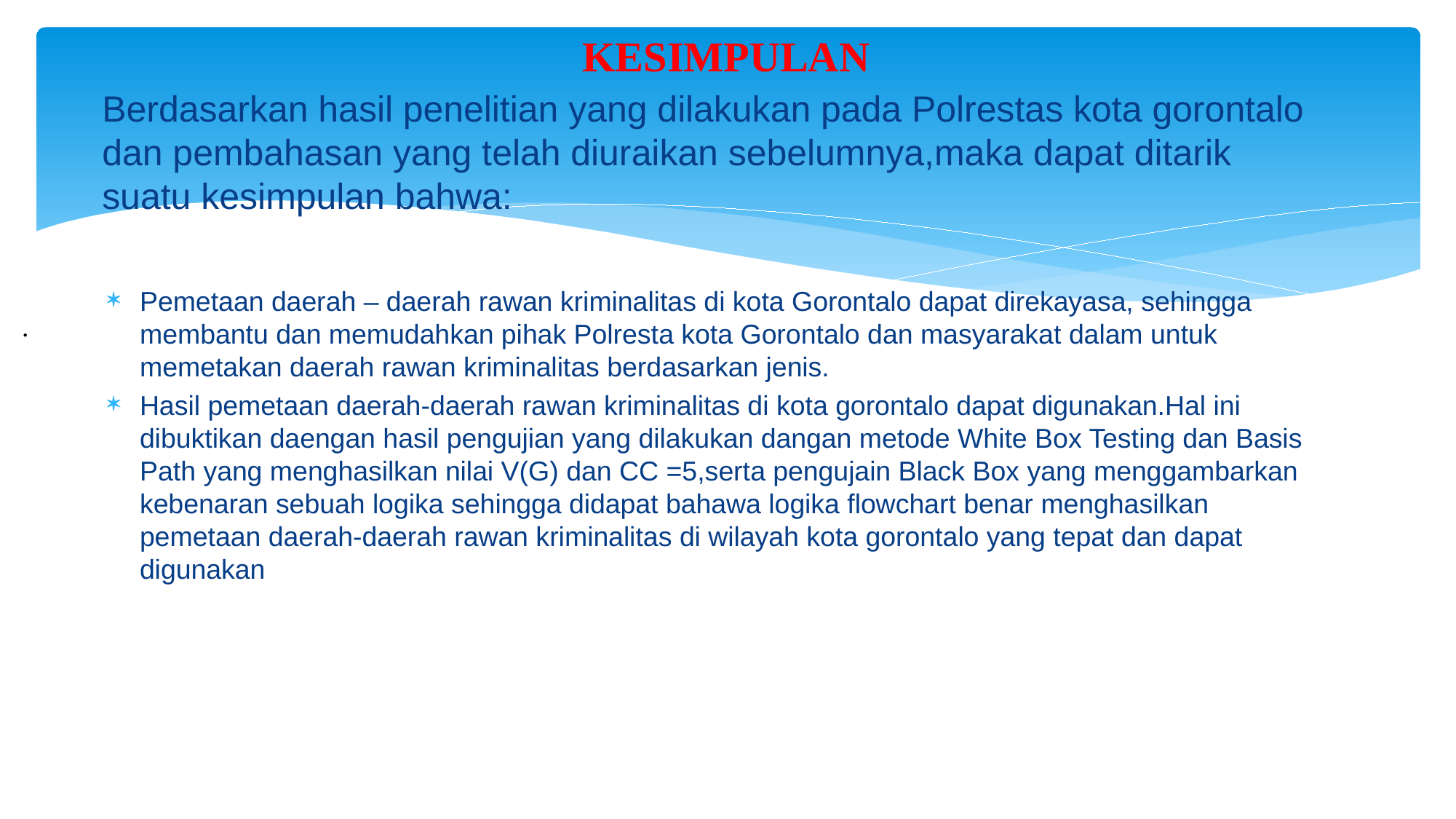

KESIMPULAN

# Berdasarkan hasil penelitian yang dilakukan pada Polrestas kota gorontalo dan pembahasan yang telah diuraikan sebelumnya,maka dapat ditarik suatu kesimpulan bahwa:
Pemetaan daerah – daerah rawan kriminalitas di kota Gorontalo dapat direkayasa, sehingga membantu dan memudahkan pihak Polresta kota Gorontalo dan masyarakat dalam untuk memetakan daerah rawan kriminalitas berdasarkan jenis.
Hasil pemetaan daerah-daerah rawan kriminalitas di kota gorontalo dapat digunakan.Hal ini dibuktikan daengan hasil pengujian yang dilakukan dangan metode White Box Testing dan Basis Path yang menghasilkan nilai V(G) dan CC =5,serta pengujain Black Box yang menggambarkan kebenaran sebuah logika sehingga didapat bahawa logika flowchart benar menghasilkan pemetaan daerah-daerah rawan kriminalitas di wilayah kota gorontalo yang tepat dan dapat digunakan

.